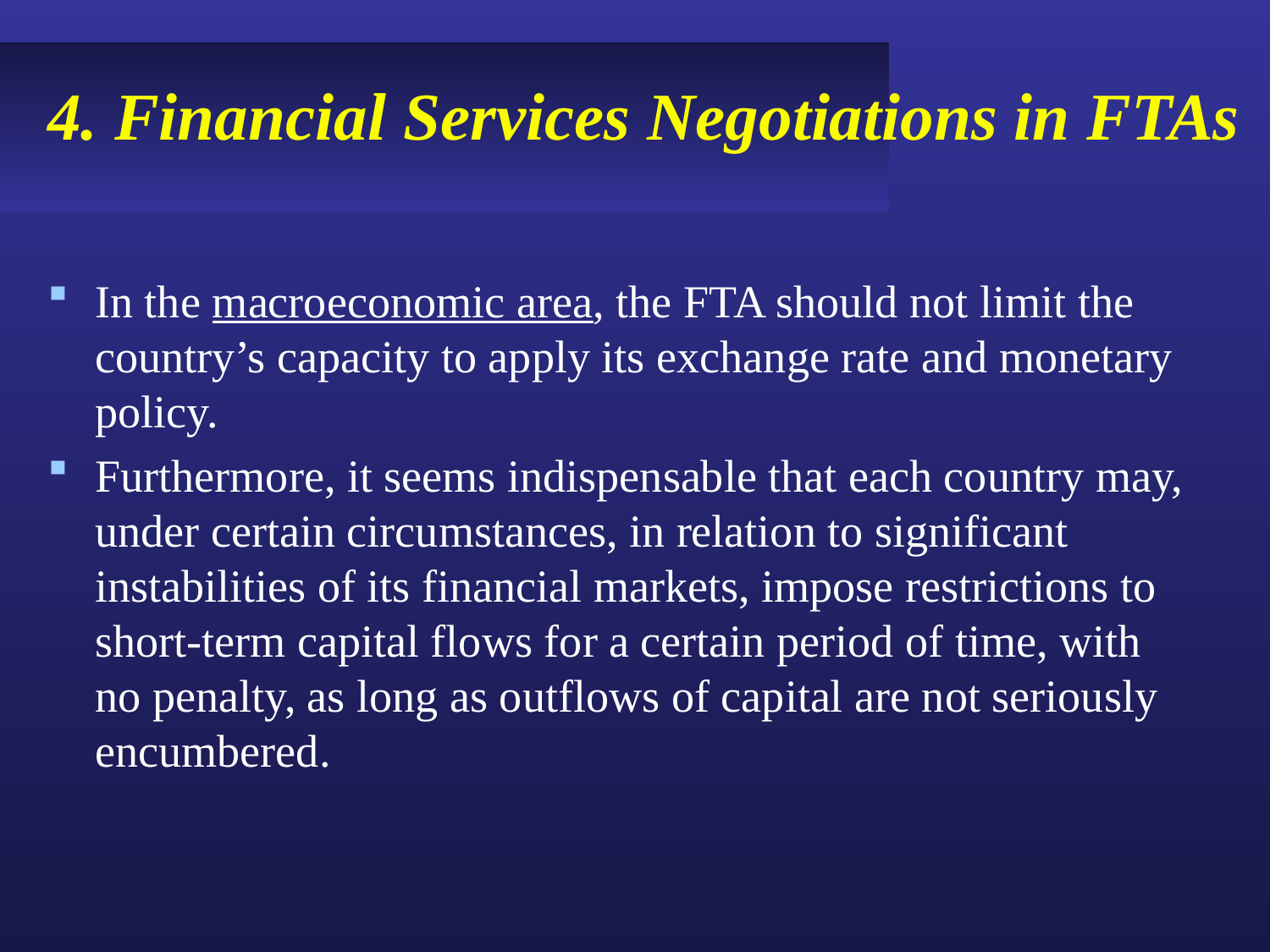

# 4. Financial Services Negotiations in FTAs

In the macroeconomic area, the FTA should not limit the country’s capacity to apply its exchange rate and monetary policy.
Furthermore, it seems indispensable that each country may, under certain circumstances, in relation to significant instabilities of its financial markets, impose restrictions to short-term capital flows for a certain period of time, with no penalty, as long as outflows of capital are not seriously encumbered.